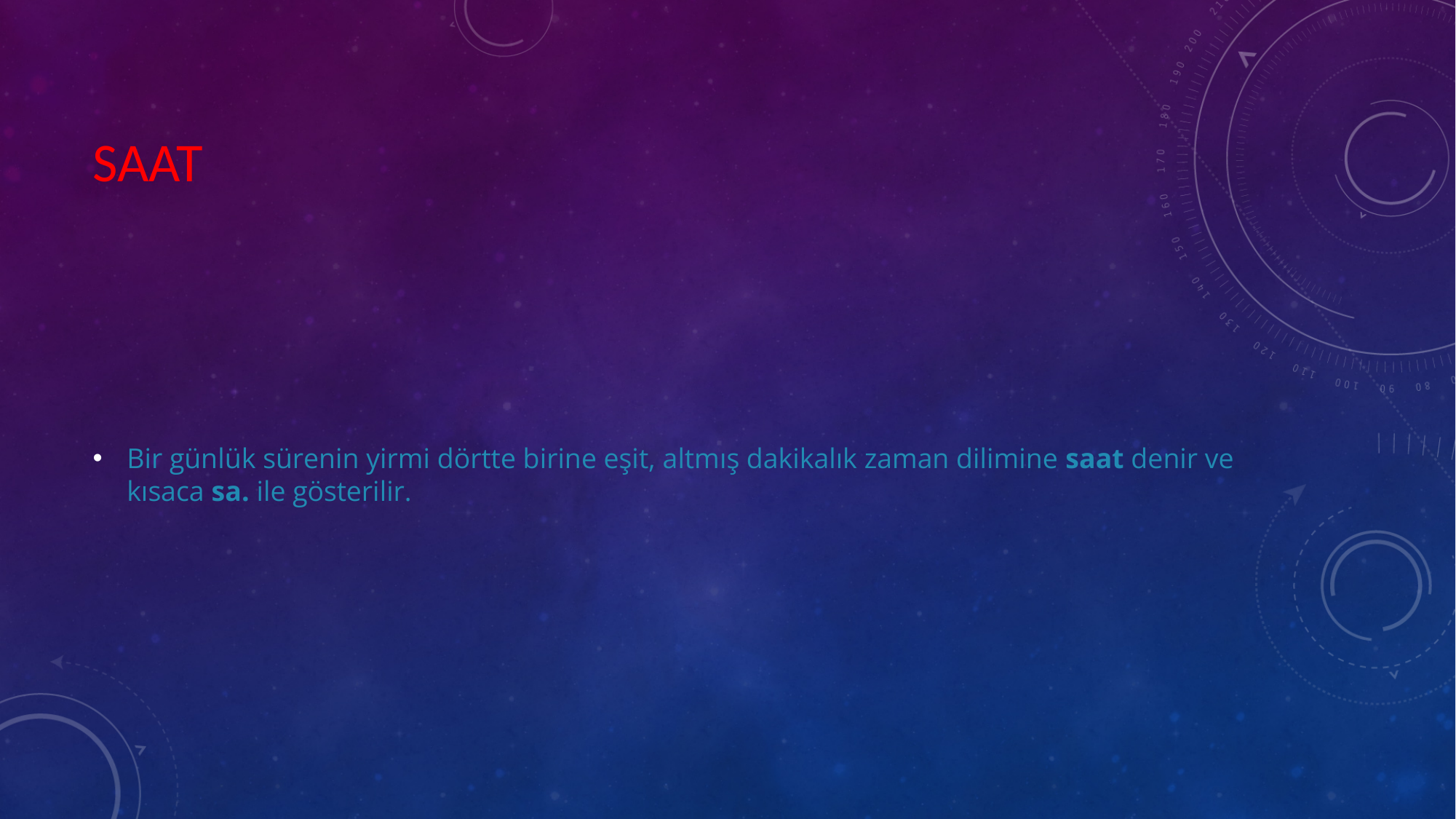

# saat
Bir günlük sürenin yirmi dörtte birine eşit, altmış dakikalık zaman dilimine saat denir ve kısaca sa. ile gösterilir.